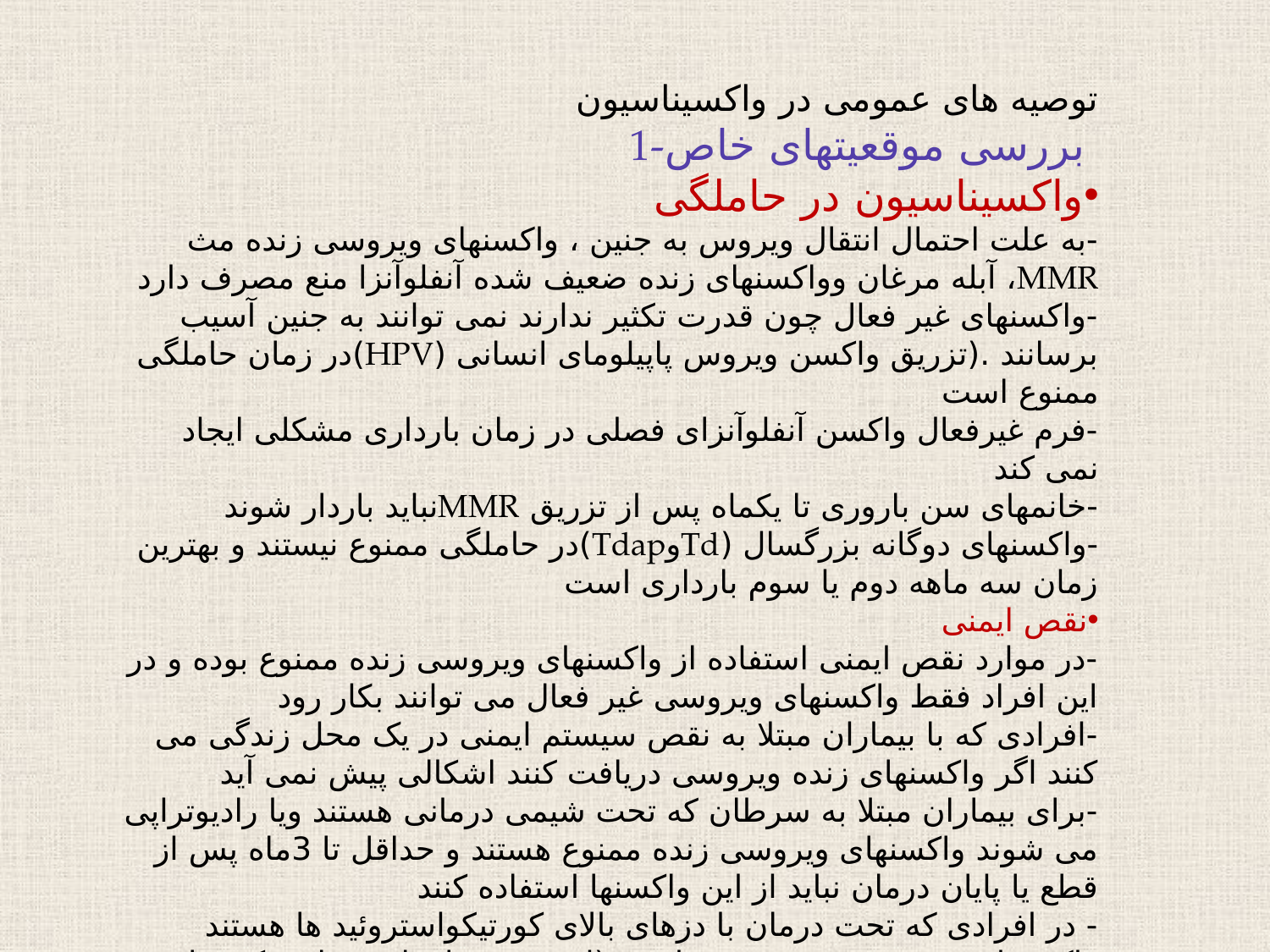

توصیه های عمومی در واکسیناسیون
1-بررسی موقعیتهای خاص
واکسیناسیون در حاملگی
-به علت احتمال انتقال ویروس به جنین ، واکسنهای ویروسی زنده مث MMR، آبله مرغان وواکسنهای زنده ضعیف شده آنفلوآنزا منع مصرف دارد
-واکسنهای غیر فعال چون قدرت تکثیر ندارند نمی توانند به جنین آسیب برسانند .(تزریق واکسن ویروس پاپیلومای انسانی (HPV)در زمان حاملگی ممنوع است
-فرم غیرفعال واکسن آنفلوآنزای فصلی در زمان بارداری مشکلی ایجاد نمی کند
-خانمهای سن باروری تا یکماه پس از تزریق MMRنباید باردار شوند
-واکسنهای دوگانه بزرگسال (TdوTdap)در حاملگی ممنوع نیستند و بهترین زمان سه ماهه دوم یا سوم بارداری است
نقص ایمنی
-در موارد نقص ایمنی استفاده از واکسنهای ویروسی زنده ممنوع بوده و در این افراد فقط واکسنهای ویروسی غیر فعال می توانند بکار رود
-افرادی که با بیماران مبتلا به نقص سیستم ایمنی در یک محل زندگی می کنند اگر واکسنهای زنده ویروسی دریافت کنند اشکالی پیش نمی آید
-برای بیماران مبتلا به سرطان که تحت شیمی درمانی هستند ویا رادیوتراپی می شوند واکسنهای ویروسی زنده ممنوع هستند و حداقل تا 3ماه پس از قطع یا پایان درمان نباید از این واکسنها استفاده کنند
- در افرادی که تحت درمان با دزهای بالای کورتیکواستروئید ها هستند واکسنهای ویروسی زنده ممنوع است (استروئید های استنشاقی که برای آسم بکار می رود مشکلی ندارد)